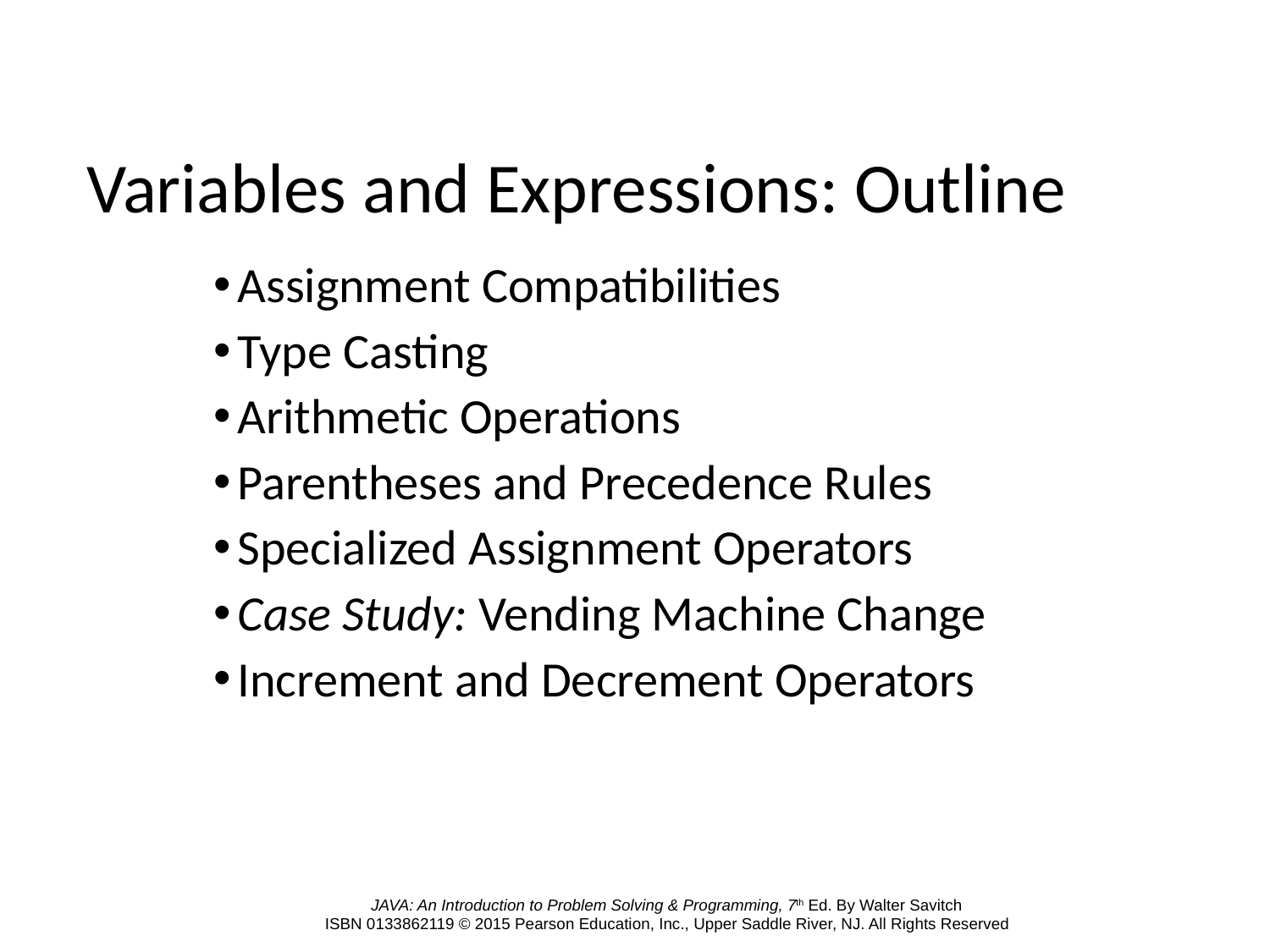

# Variables and Expressions: Outline
Assignment Compatibilities
Type Casting
Arithmetic Operations
Parentheses and Precedence Rules
Specialized Assignment Operators
Case Study: Vending Machine Change
Increment and Decrement Operators